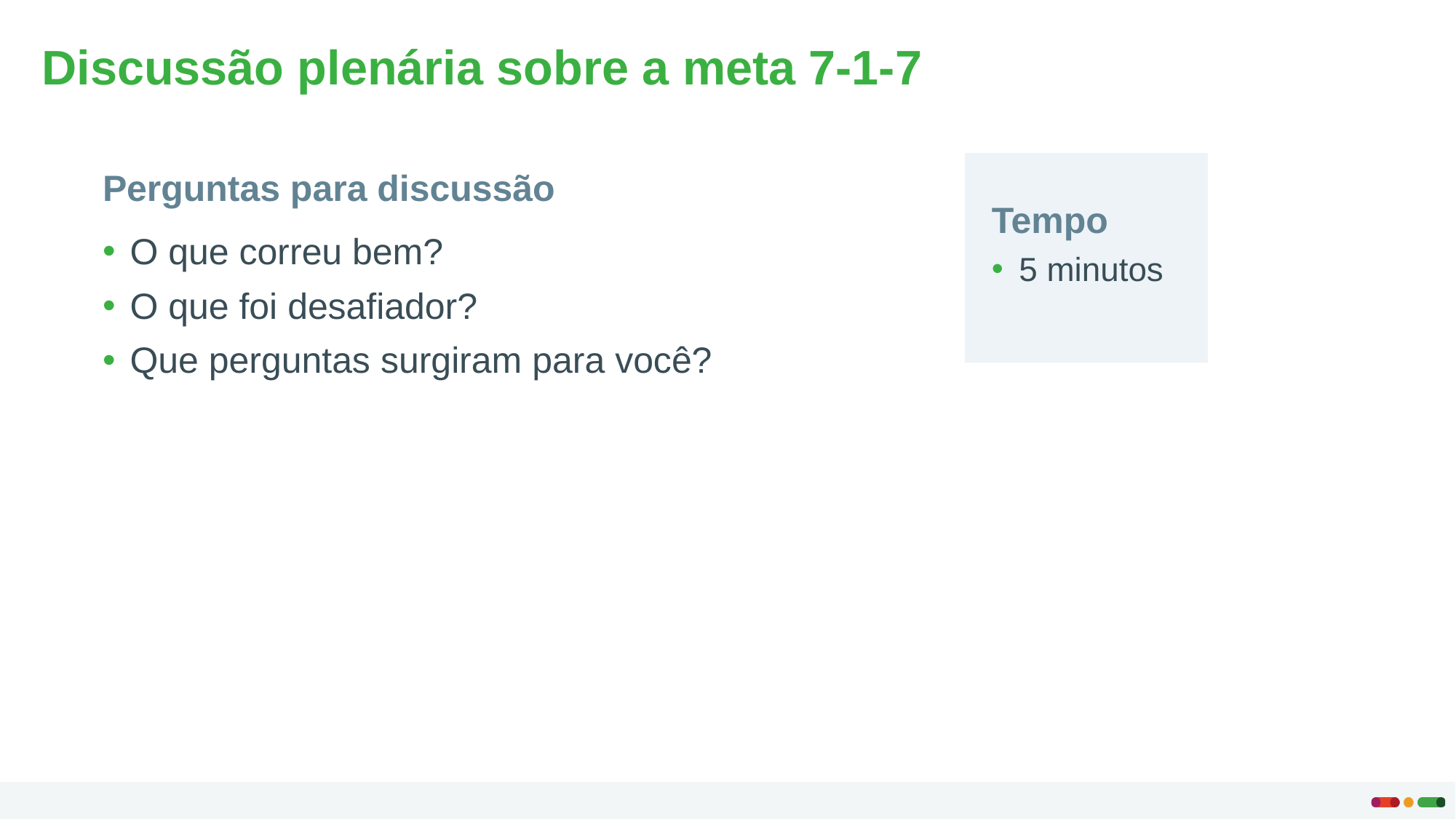

# Discussão plenária sobre a meta 7-1-7
Perguntas para discussão
Tempo

O que correu bem?
O que foi desafiador?
Que perguntas surgiram para você?
5 minutos